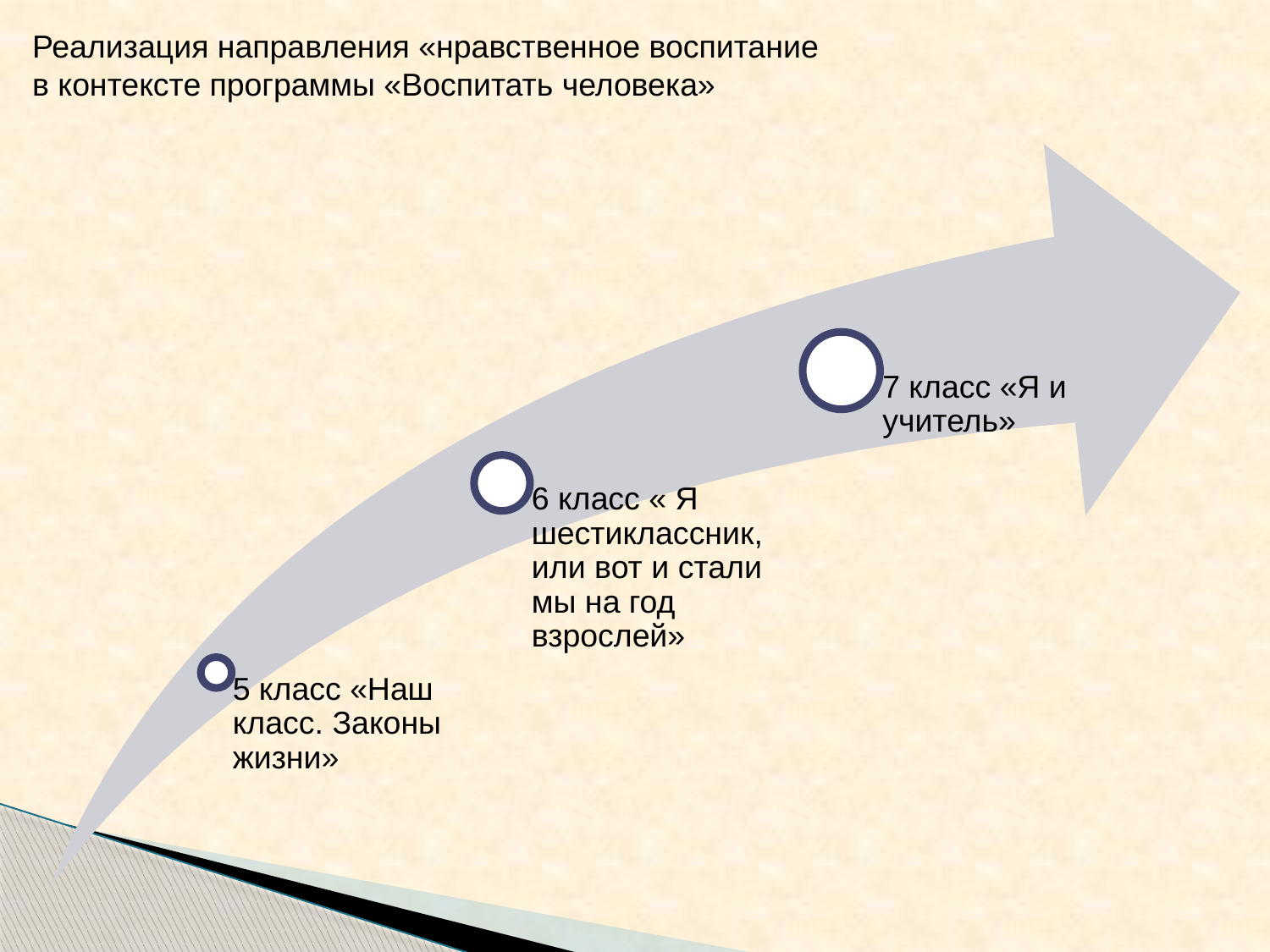

Реализация направления «нравственное воспитание
в контексте программы «Воспитать человека»
5 класс «Наш класс. Законы жизни»
6 класс « Я шестиклассник, или вот и стали мы на год взрослей»
7 класс «Я и учитель»